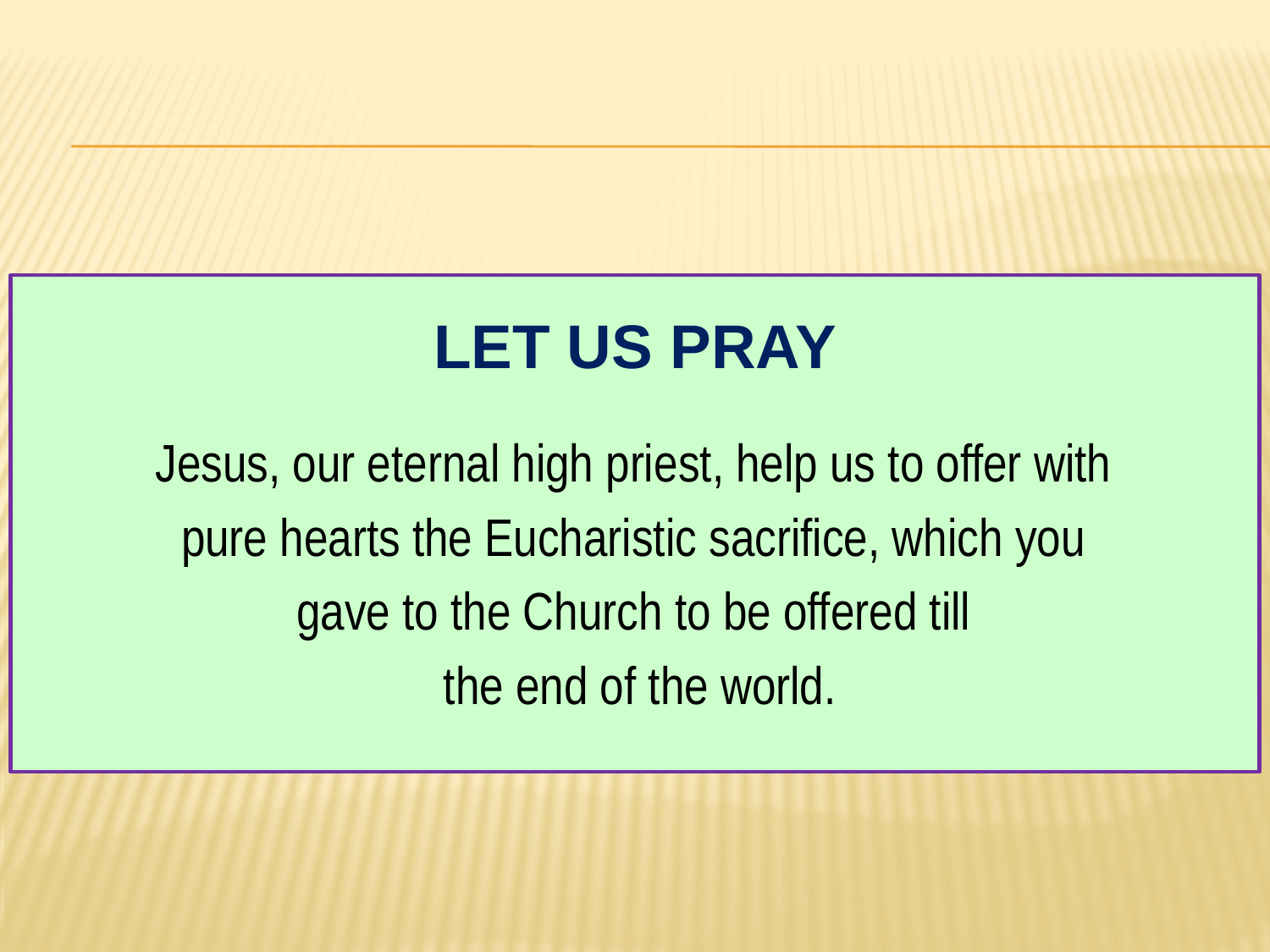

# Let us Pray
Jesus, our eternal high priest, help us to offer with
pure hearts the Eucharistic sacrifice, which you
gave to the Church to be offered till
the end of the world.